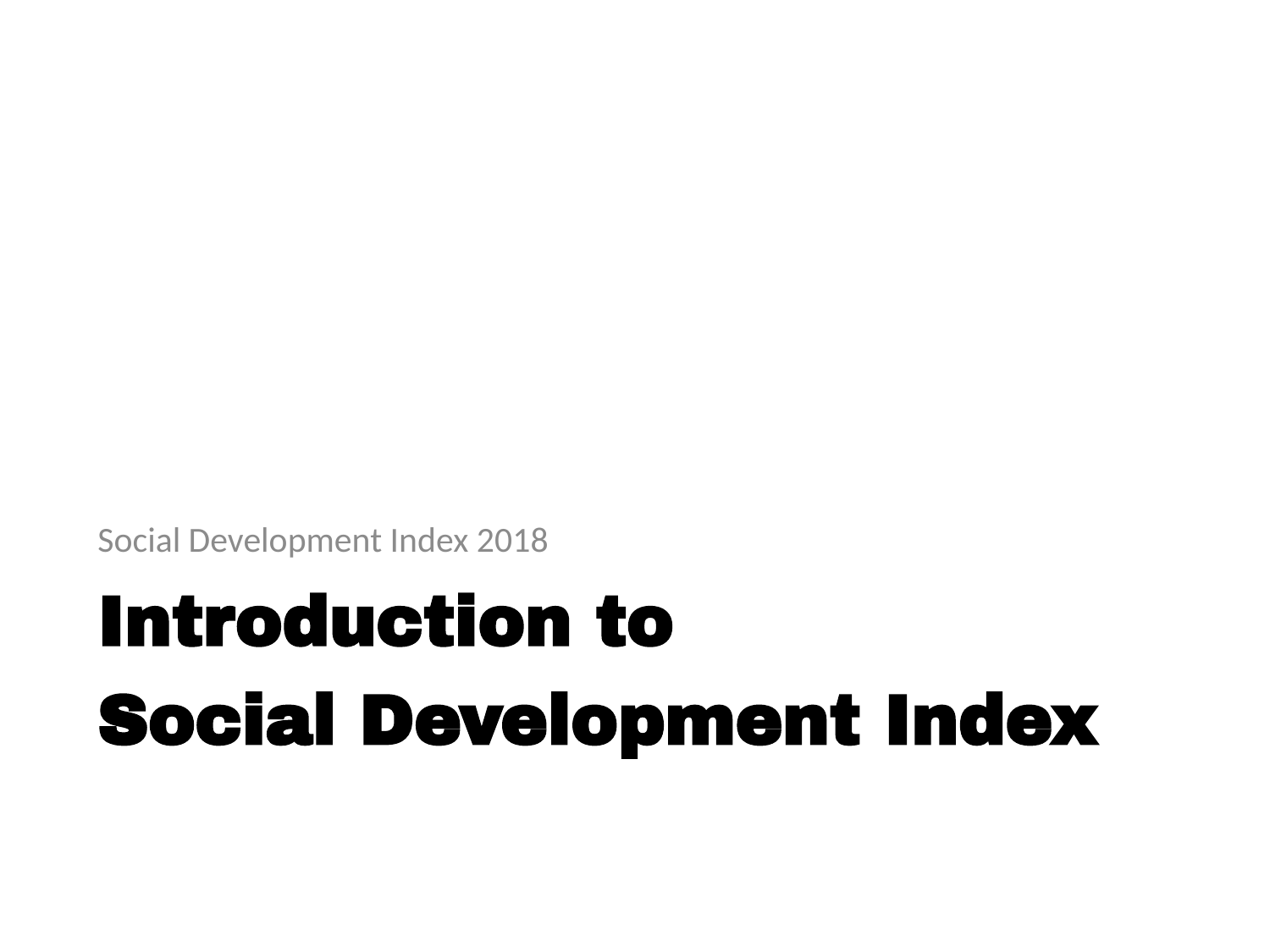

Social Development Index 2018
Introduction to
Social Development Index